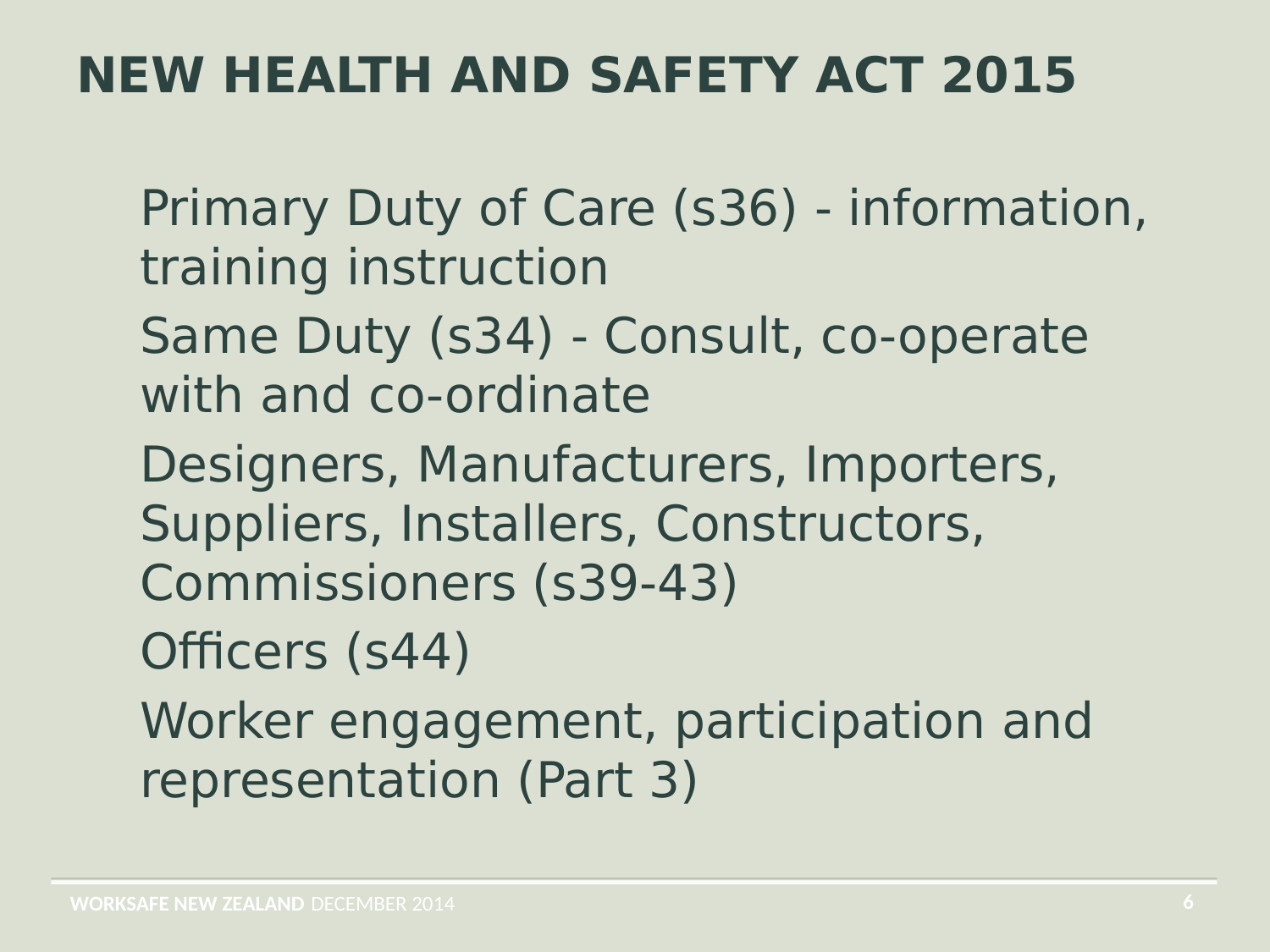

# New Health and safety Act 2015
Primary Duty of Care (s36) - information, training instruction
Same Duty (s34) - Consult, co-operate with and co-ordinate
Designers, Manufacturers, Importers, Suppliers, Installers, Constructors, Commissioners (s39-43)
Officers (s44)
Worker engagement, participation and representation (Part 3)
6
WORKSAFE NEW ZEALAND
DECEMBER 2014